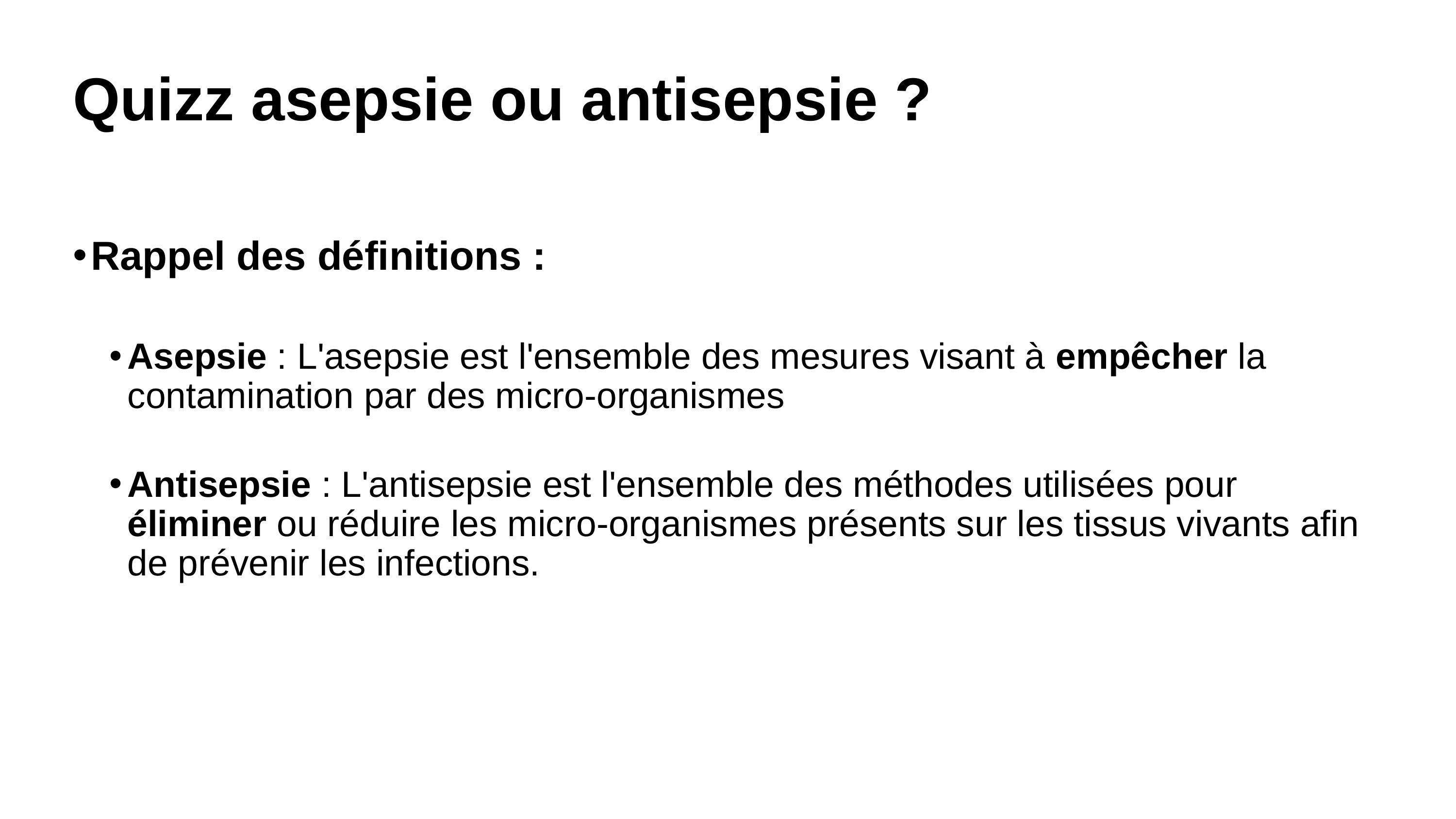

# Quizz asepsie ou antisepsie ?
Rappel des définitions :

Asepsie : L'asepsie est l'ensemble des mesures visant à empêcher la contamination par des micro-organismes

Antisepsie : L'antisepsie est l'ensemble des méthodes utilisées pour éliminer ou réduire les micro-organismes présents sur les tissus vivants afin de prévenir les infections.